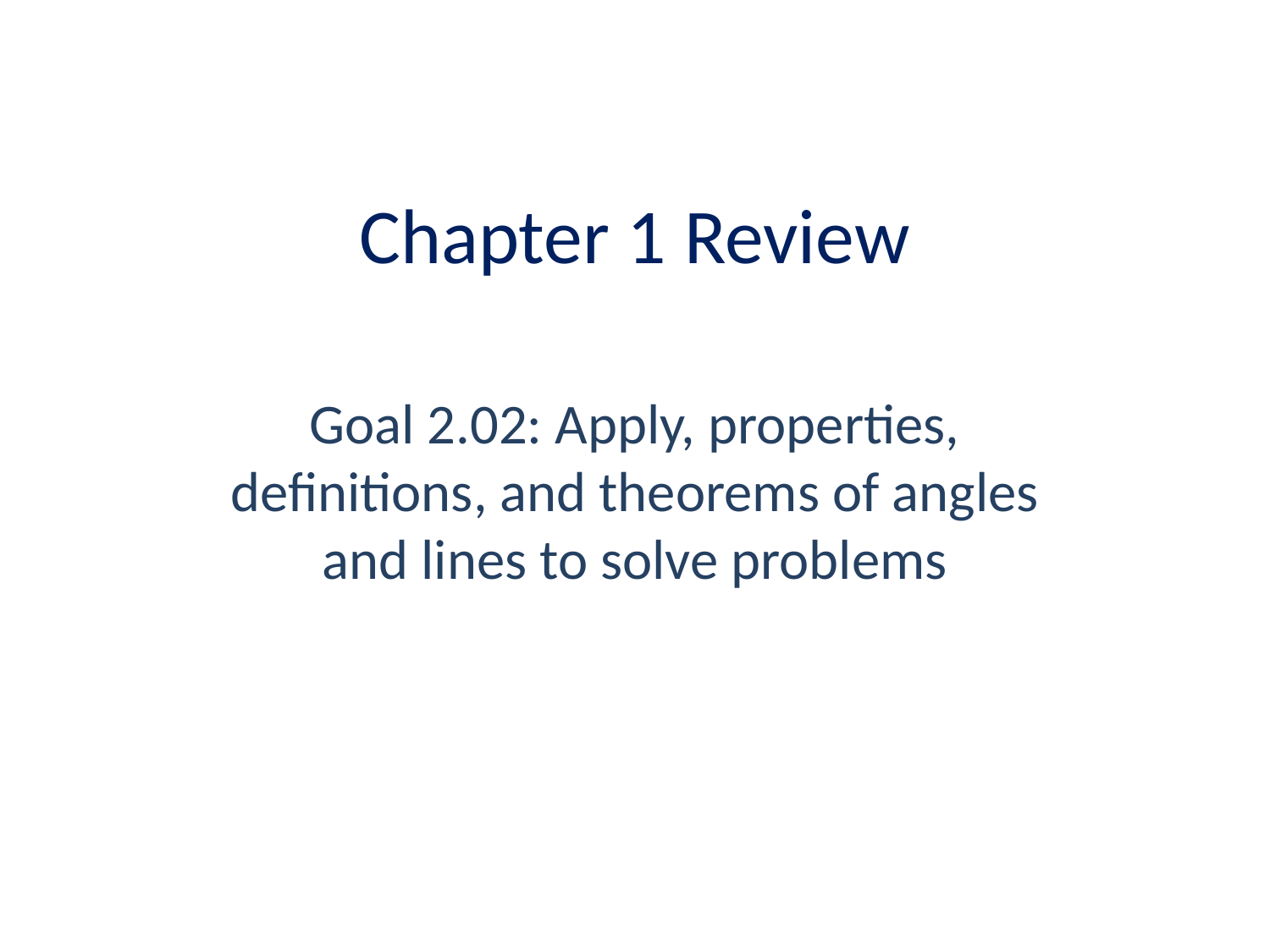

# Chapter 1 Review
Goal 2.02: Apply, properties, definitions, and theorems of angles and lines to solve problems